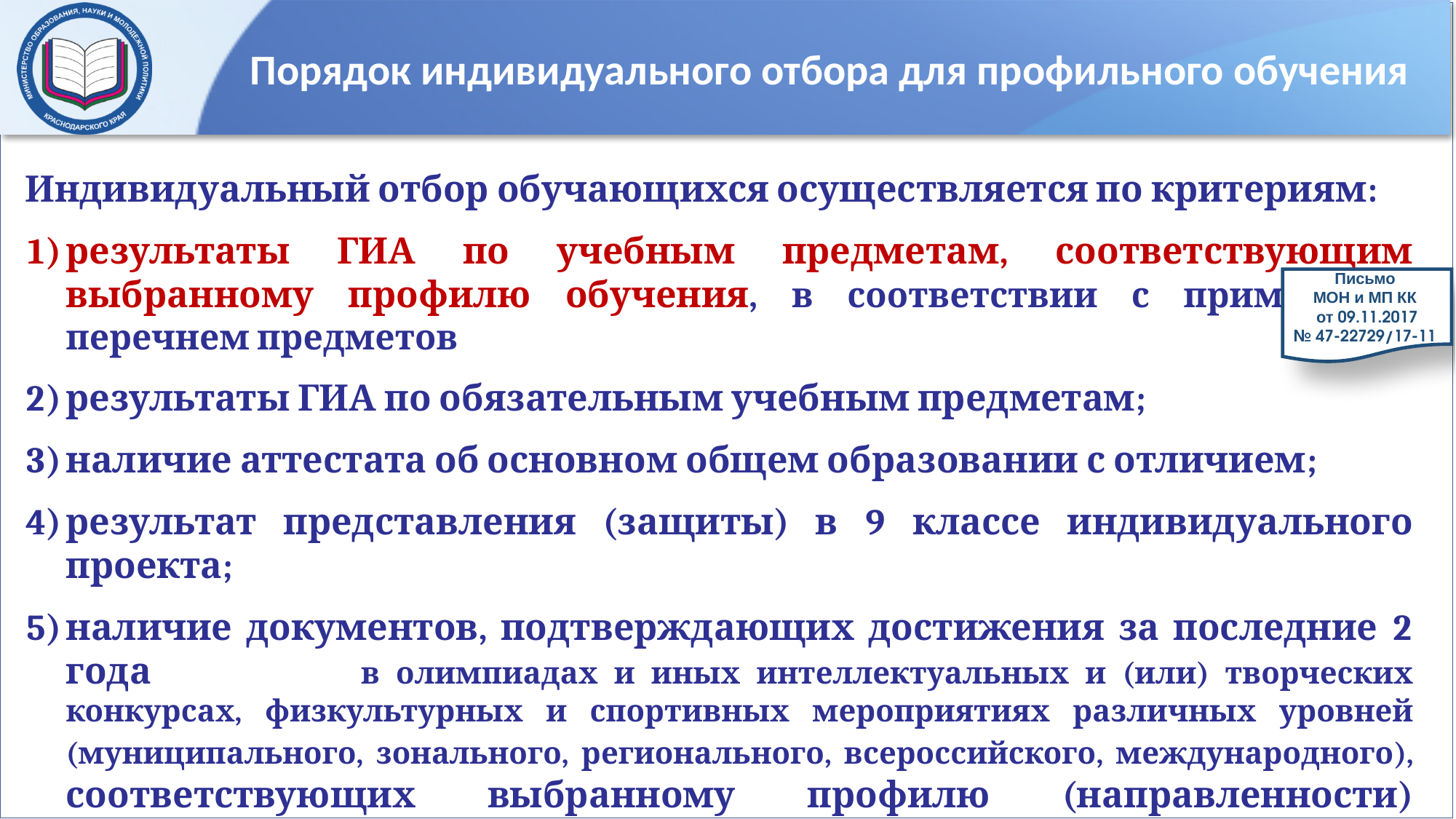

# Порядок индивидуального отбора для профильного обучения
Индивидуальный отбор обучающихся осуществляется по критериям:
результаты ГИА по учебным предметам, соответствующим выбранному профилю обучения, в соответствии с примерным перечнем предметов
результаты ГИА по обязательным учебным предметам;
наличие аттестата об основном общем образовании с отличием;
результат представления (защиты) в 9 классе индивидуального проекта;
наличие документов, подтверждающих достижения за последние 2 года            в олимпиадах и иных интеллектуальных и (или) творческих конкурсах, физкультурных и спортивных мероприятиях различных уровней (муниципального, зонального, регионального, всероссийского, международного), соответствующих выбранному профилю (направленности) обучения
Письмо
МОН и МП КК
от 09.11.2017
№ 47-22729/17-11